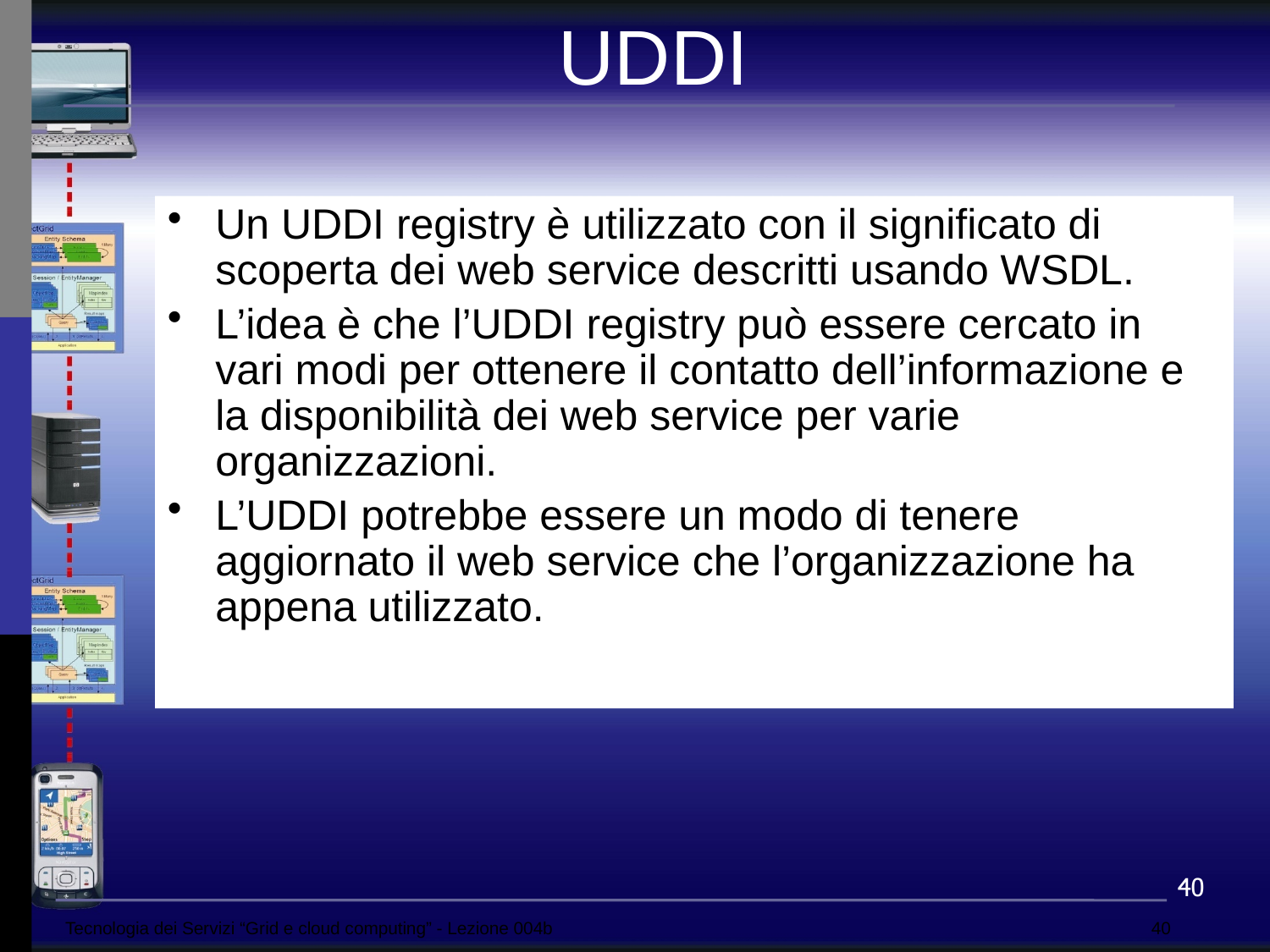

UDDI
Un UDDI registry è utilizzato con il significato di scoperta dei web service descritti usando WSDL.
L’idea è che l’UDDI registry può essere cercato in vari modi per ottenere il contatto dell’informazione e la disponibilità dei web service per varie organizzazioni.
L’UDDI potrebbe essere un modo di tenere aggiornato il web service che l’organizzazione ha appena utilizzato.